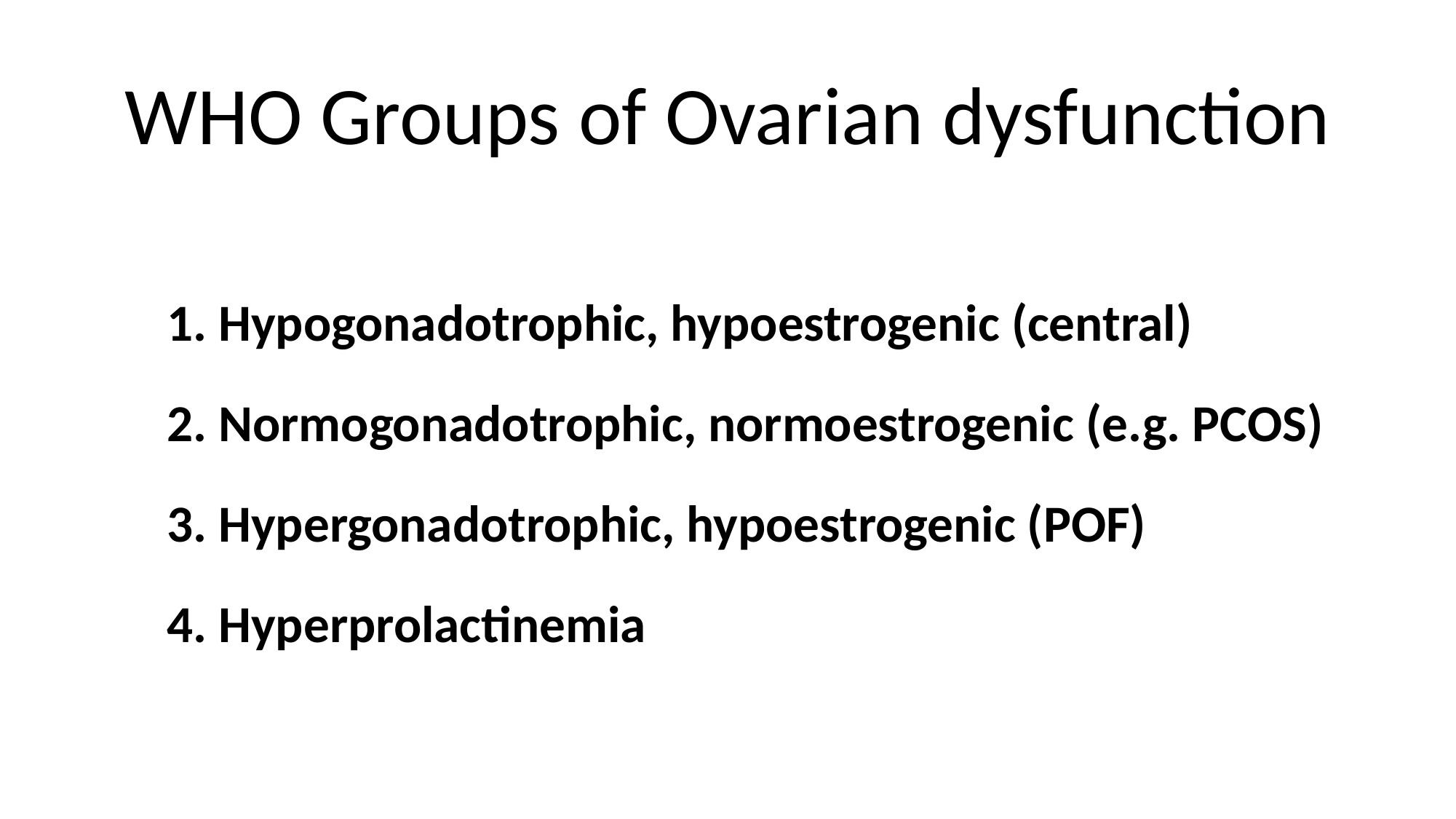

# WHO Groups of Ovarian dysfunction

1. Hypogonadotrophic, hypoestrogenic (central)
2. Normogonadotrophic, normoestrogenic (e.g. PCOS)
3. Hypergonadotrophic, hypoestrogenic (POF)
4. Hyperprolactinemia